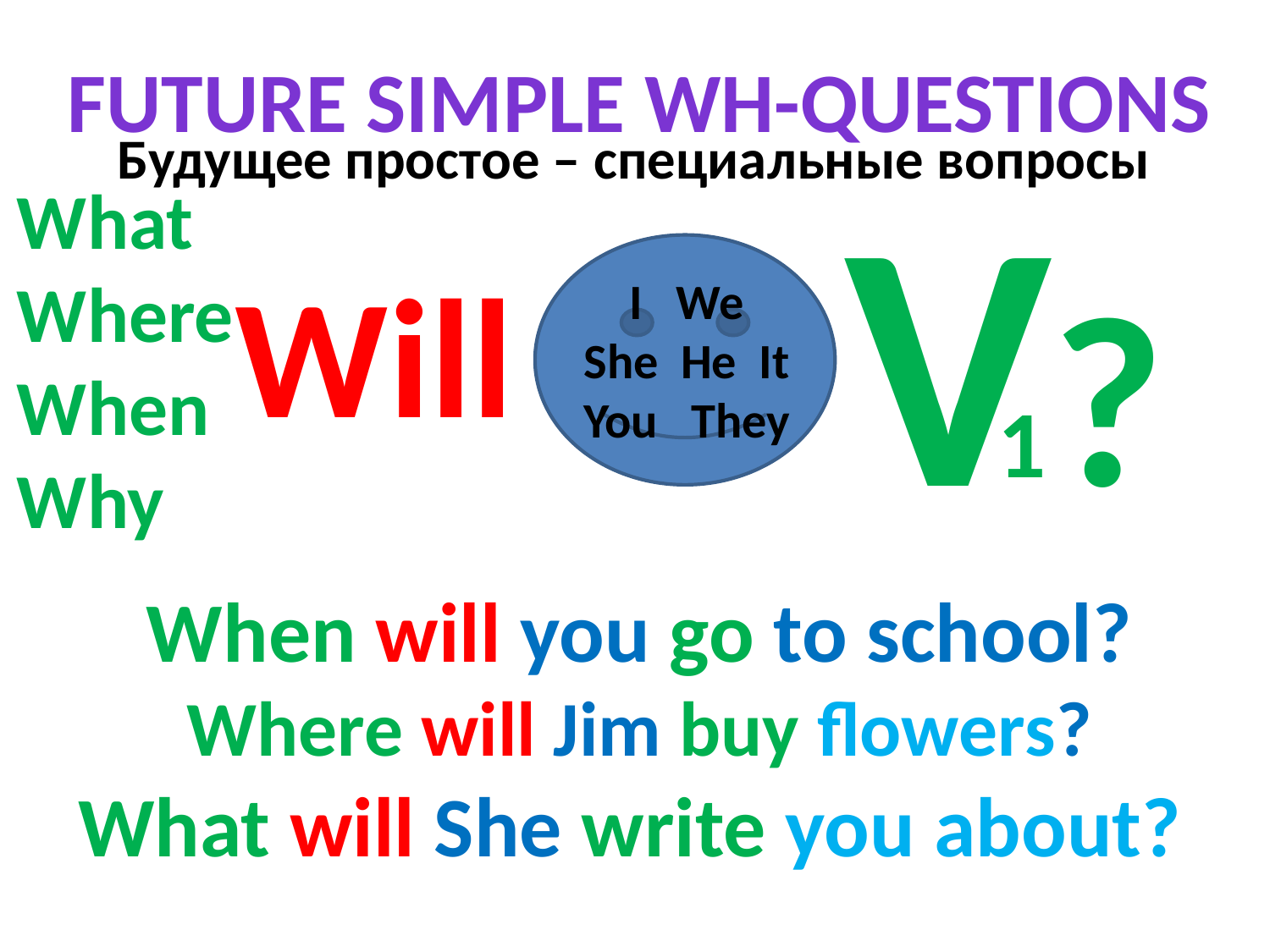

FUTURE SIMPLE WH-Questions
Будущее простое – специальные вопросы
  V?
What
Where
When
Why

Will
I   We
She  He  It
You   They
1
When will you go to school?
Where will Jim buy flowers?
What will She write you about?